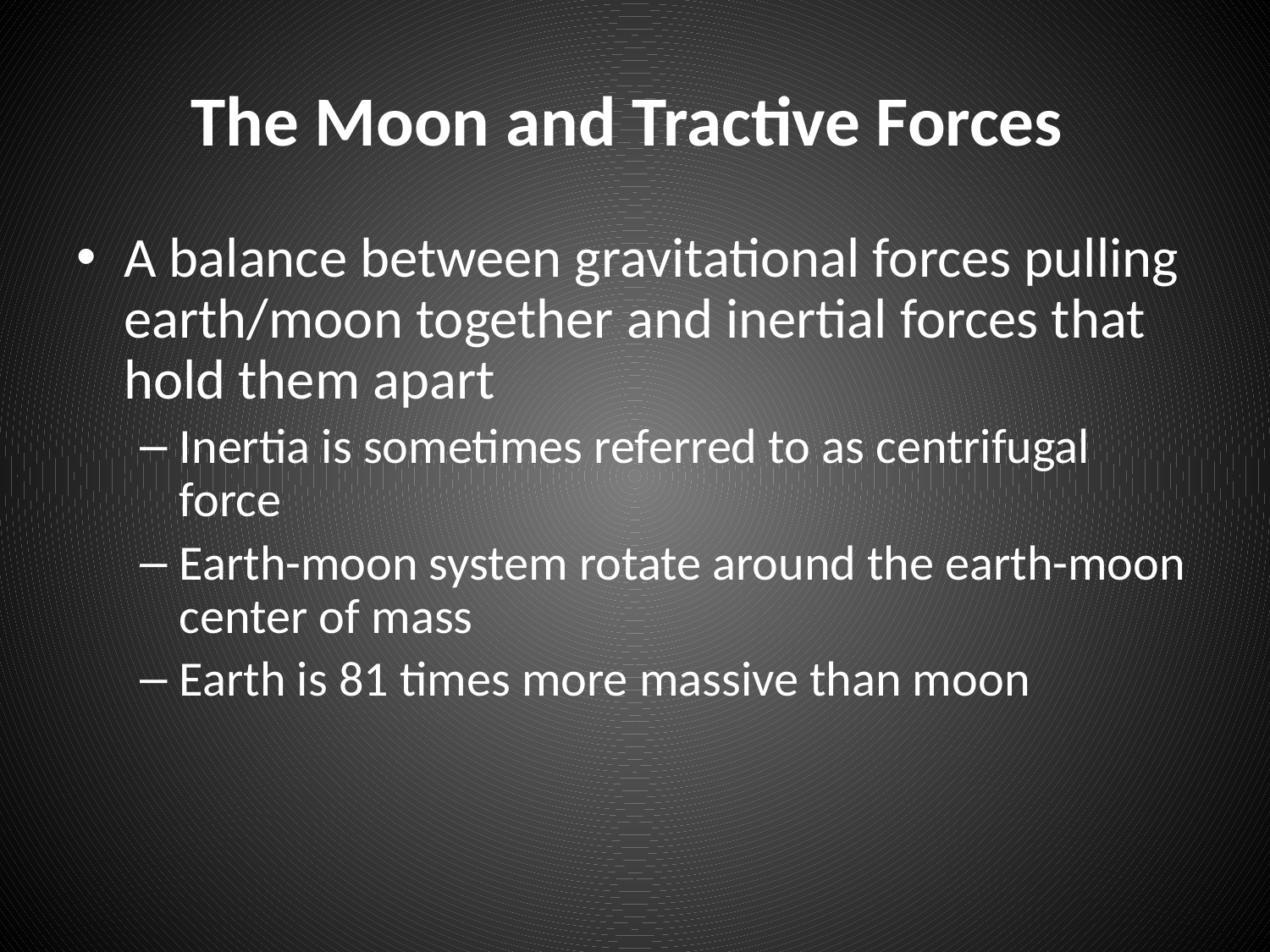

# The Moon and Tractive Forces
A balance between gravitational forces pulling earth/moon together and inertial forces that hold them apart
Inertia is sometimes referred to as centrifugal force
Earth-moon system rotate around the earth-moon center of mass
Earth is 81 times more massive than moon